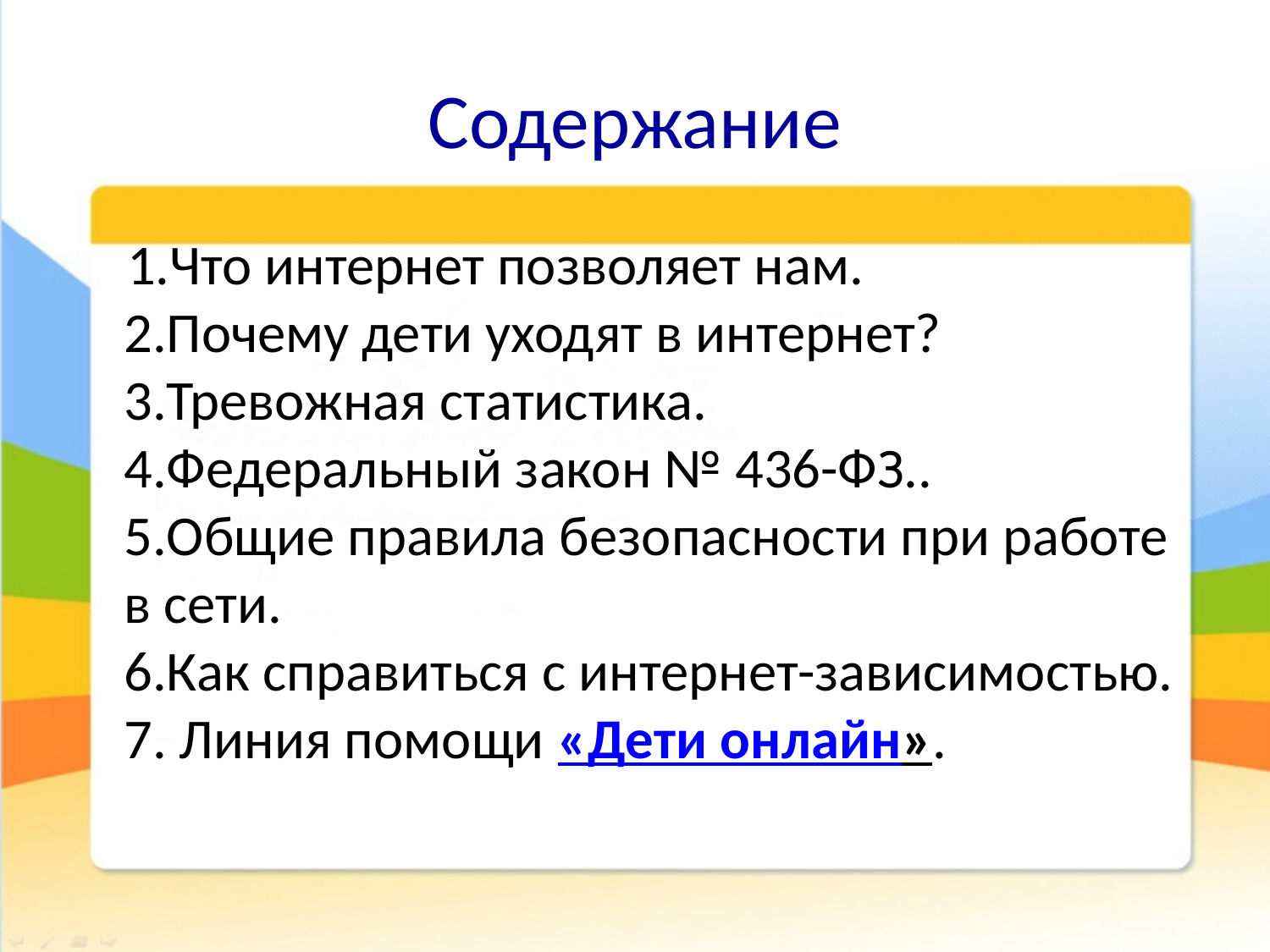

# Содержание
    1.Что интернет позволяет нам.
2.Почему дети уходят в интернет?
3.Тревожная статистика.
4.Федеральный закон № 436-ФЗ..
5.Общие правила безопасности при работе в сети.
6.Как справиться с интернет-зависимостью.
7. Линия помощи «Дети онлайн».